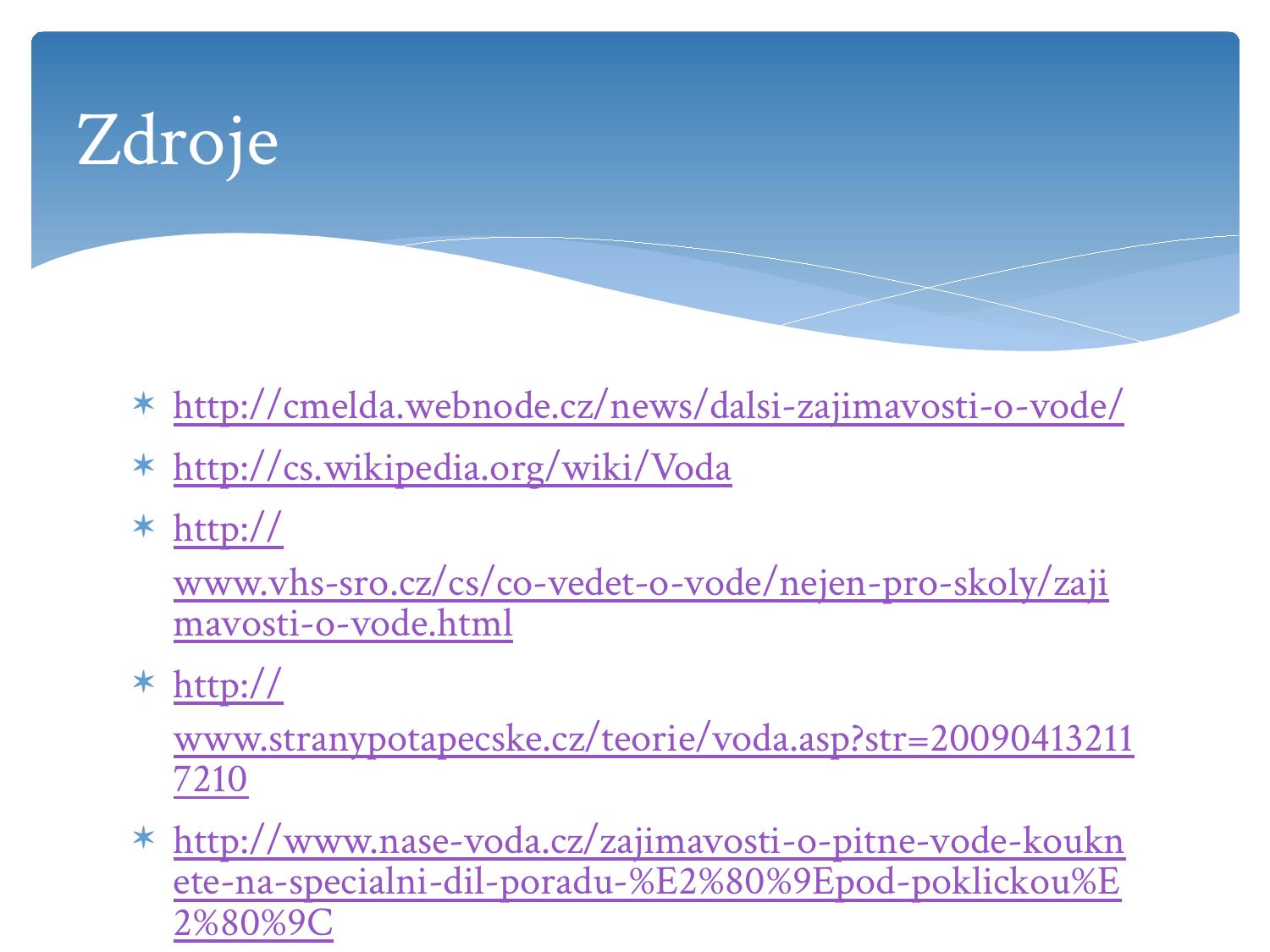

# Zdroje
http://cmelda.webnode.cz/news/dalsi-zajimavosti-o-vode/
http://cs.wikipedia.org/wiki/Voda
http://www.vhs-sro.cz/cs/co-vedet-o-vode/nejen-pro-skoly/zajimavosti-o-vode.html
http://www.stranypotapecske.cz/teorie/voda.asp?str=200904132117210
http://www.nase-voda.cz/zajimavosti-o-pitne-vode-kouknete-na-specialni-dil-poradu-%E2%80%9Epod-poklickou%E2%80%9C/